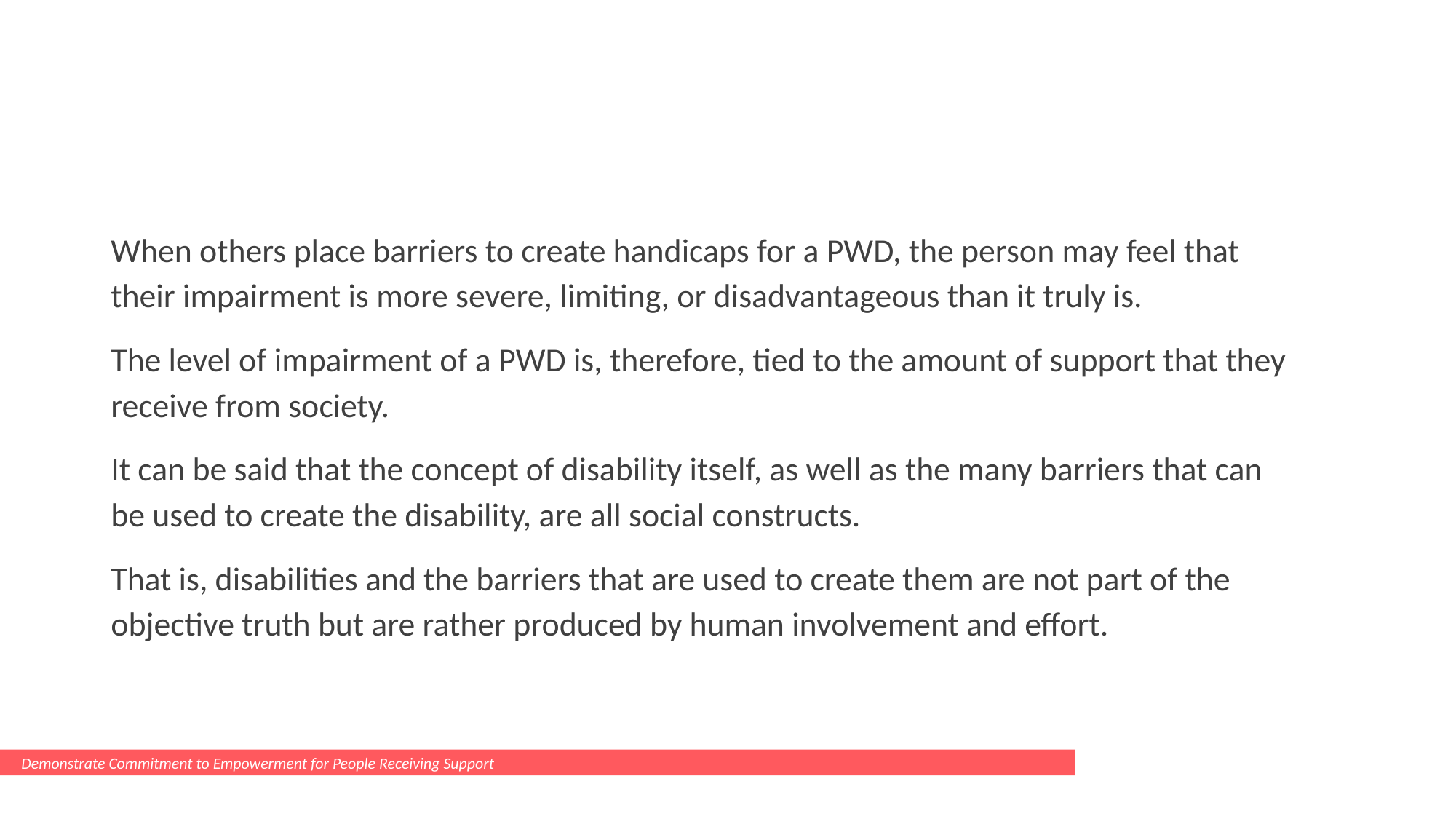

#
When others place barriers to create handicaps for a PWD, the person may feel that their impairment is more severe, limiting, or disadvantageous than it truly is.
The level of impairment of a PWD is, therefore, tied to the amount of support that they receive from society.
It can be said that the concept of disability itself, as well as the many barriers that can be used to create the disability, are all social constructs.
That is, disabilities and the barriers that are used to create them are not part of the objective truth but are rather produced by human involvement and effort.
Demonstrate Commitment to Empowerment for People Receiving Support